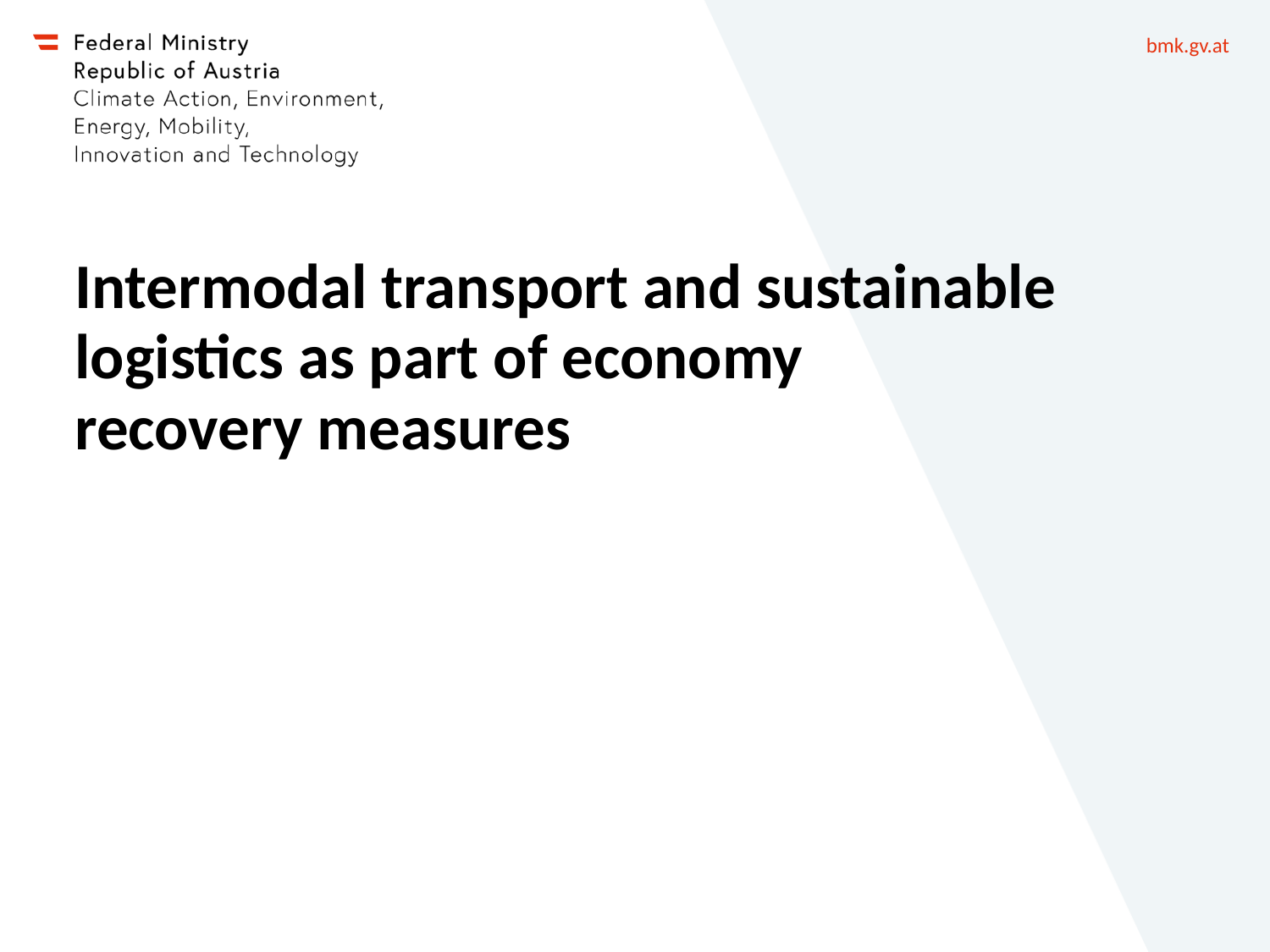

# Intermodal transport and sustainable logistics as part of economy recovery measures